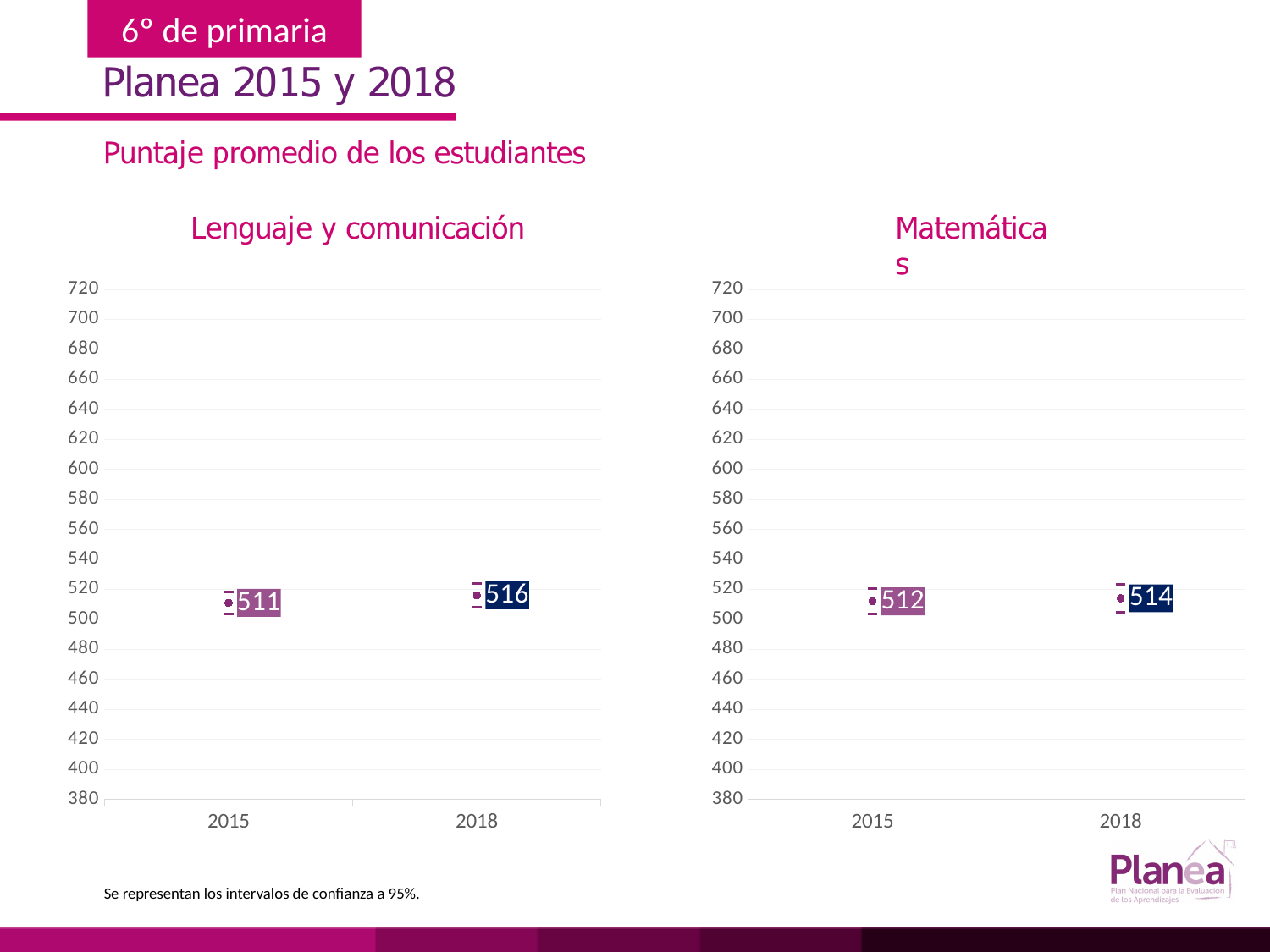

Planea 2015 y 2018

Puntaje promedio de los estudiantes
Matemáticas
Lenguaje y comunicación

### Chart

| Category |  |  |  |
|---|---|---|---|
| 2015 | 503.637 | 518.363 | 511.0 |
| 2018 | 508.239 | 523.761 | 516.0 |

### Chart

| Category |  |  |  |
|---|---|---|---|
| 2015 | 503.443 | 520.557 | 512.0 |
| 2018 | 504.647 | 523.353 | 514.0 |
Se representan los intervalos de confianza a 95%.